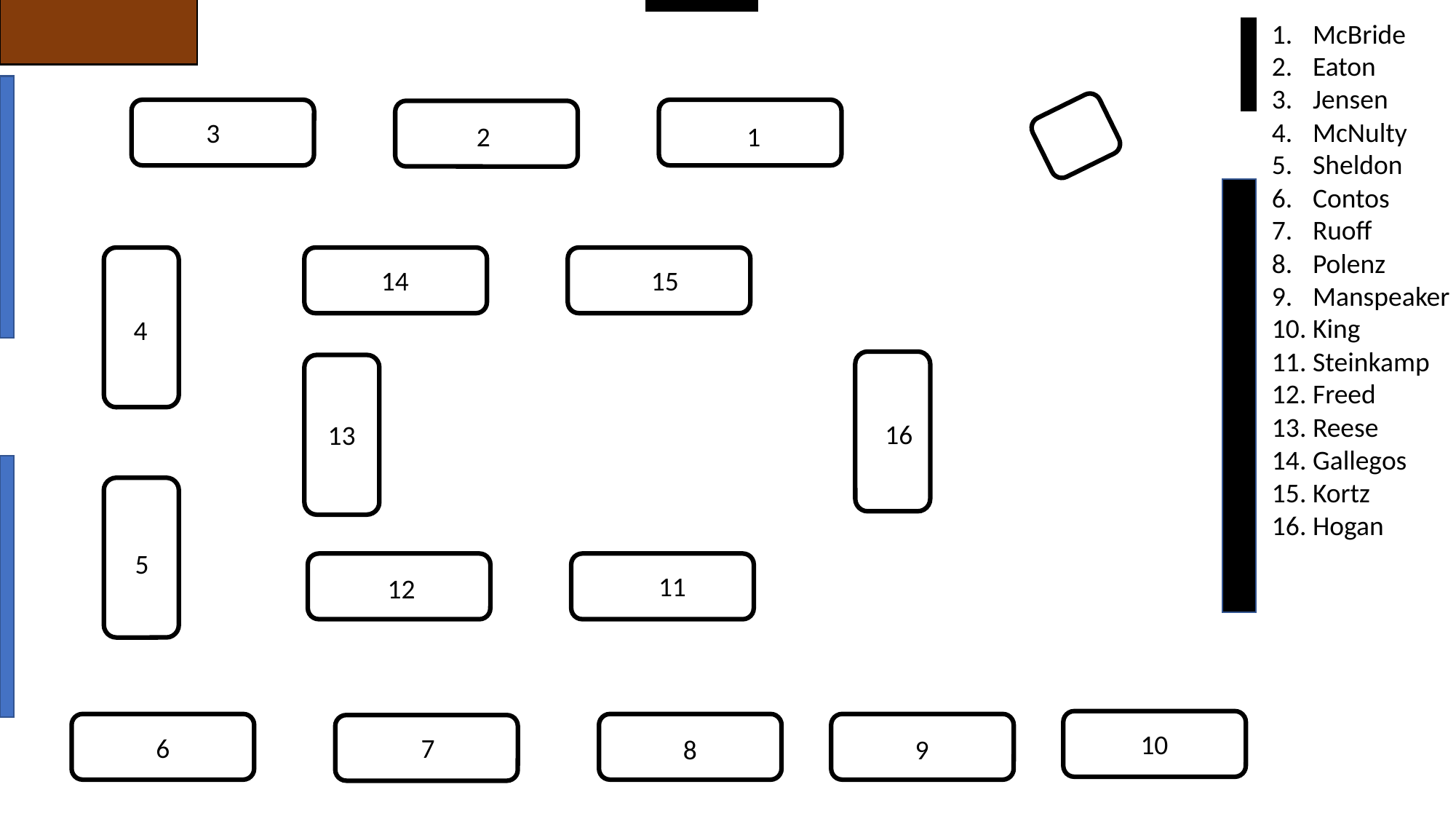

McBride
Eaton
Jensen
McNulty
Sheldon
Contos
Ruoff
Polenz
Manspeaker
King
Steinkamp
Freed
Reese
Gallegos
Kortz
Hogan

3
2
1

14
15

4

16
13

5

11
12

10
6
7
8
9